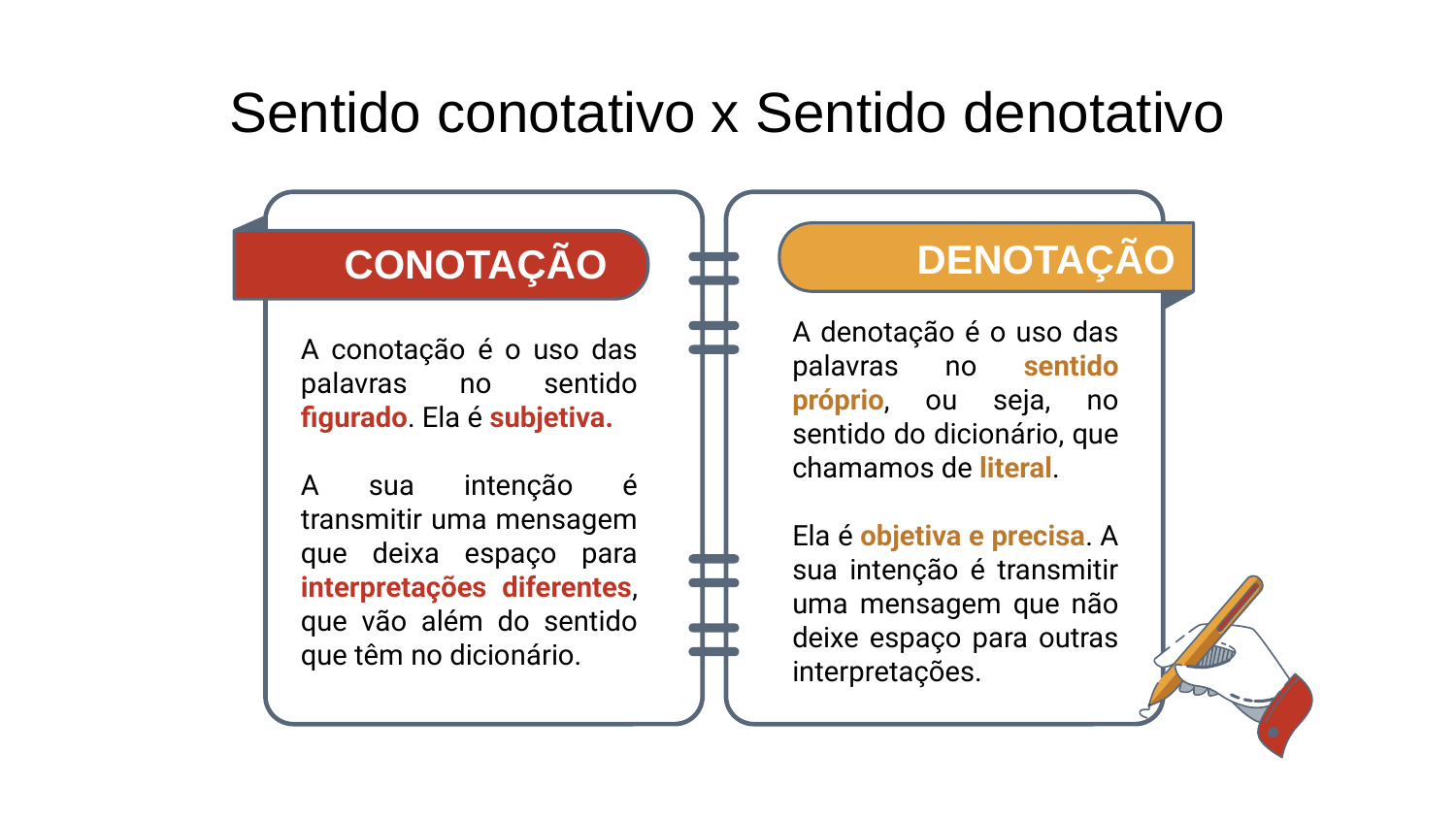

# Sentido conotativo x Sentido denotativo

CONOTAÇÃO
A conotação é o uso das palavras no sentido figurado. Ela é subjetiva.

A sua intenção é transmitir uma mensagem que deixa espaço para interpretações diferentes, que vão além do sentido que têm no dicionário.

DENOTAÇÃO
A denotação é o uso das palavras no sentido próprio, ou seja, no sentido do dicionário, que chamamos de literal.

Ela é objetiva e precisa. A sua intenção é transmitir uma mensagem que não deixe espaço para outras interpretações.